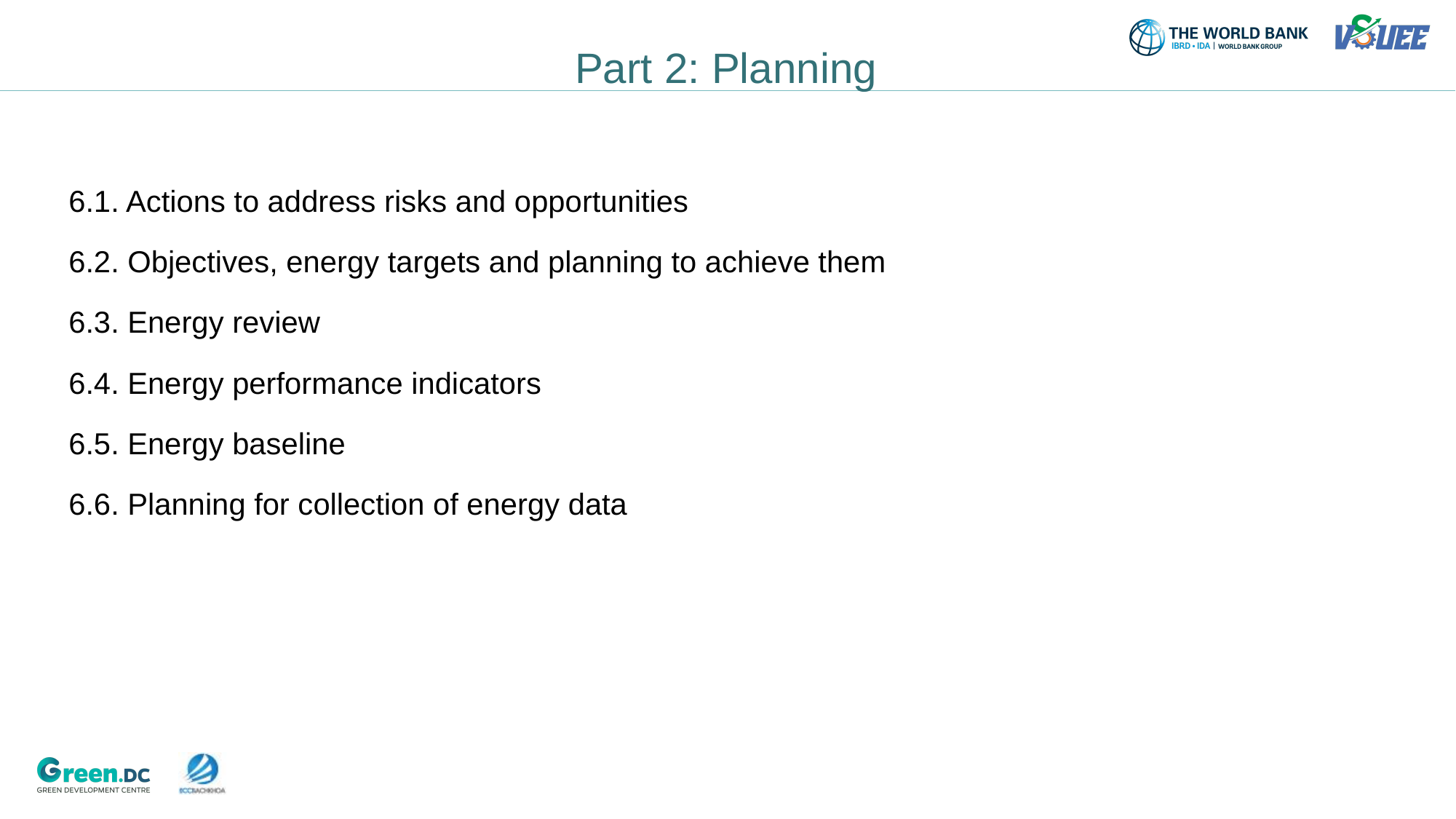

# Part 2: Planning
6.1. Actions to address risks and opportunities
6.2. Objectives, energy targets and planning to achieve them
6.3. Energy review
6.4. Energy performance indicators
6.5. Energy baseline
6.6. Planning for collection of energy data